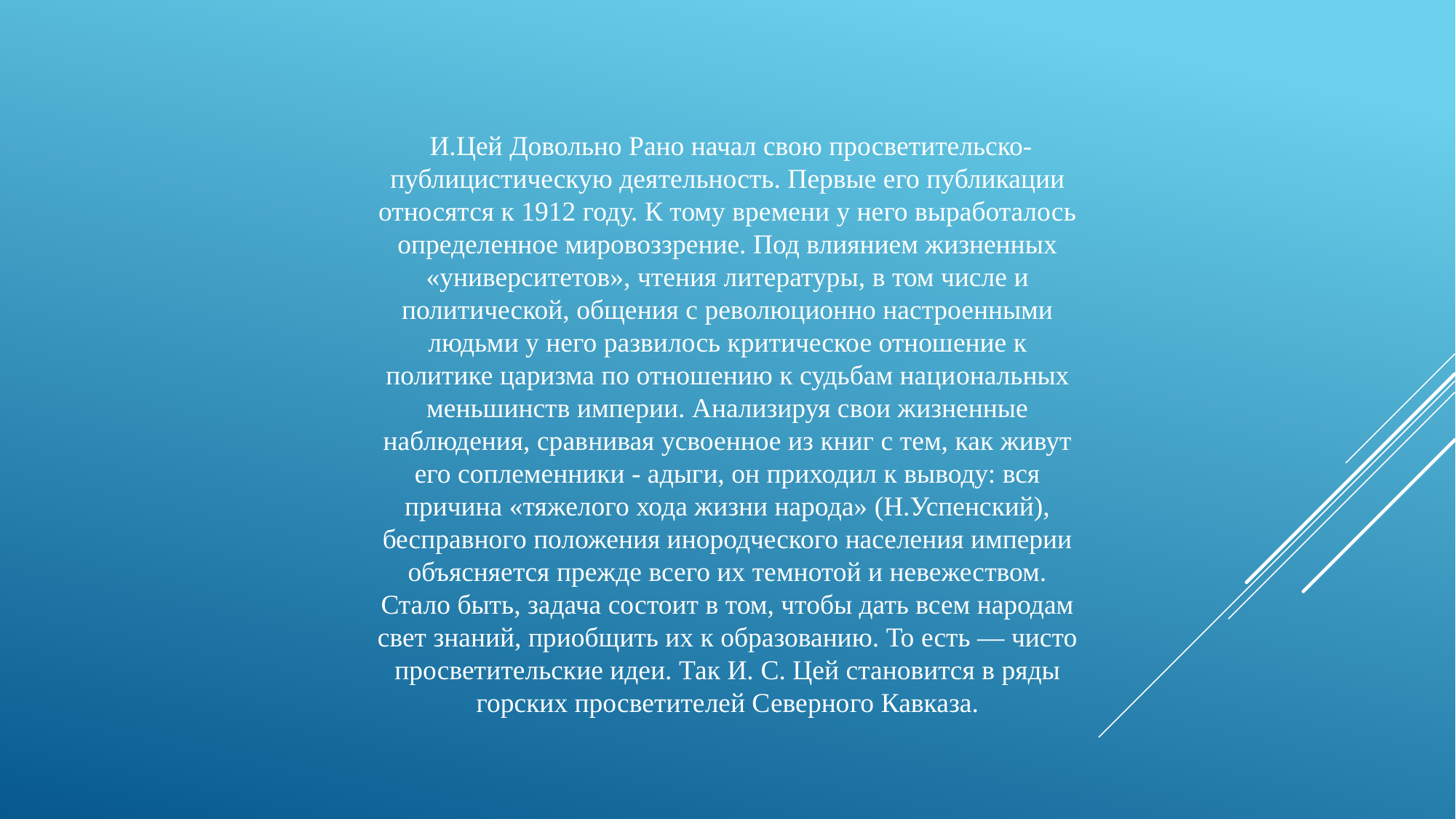

И.Цей Довольно Рано начал свою просветительско-публицистическую дея­тельность. Первые его публикации относятся к 1912 году. К тому времени у него выработалось определенное мировоззрение. Под влиянием жизненных «университетов», чтения литературы, в том числе и политической, общения с революционно настроенными людьми у него разви­лось критическое отношение к политике царизма по отношению к судьбам наци­ональных меньшинств империи. Анализируя свои жизненные наблюдения, срав­нивая усвоенное из книг с тем, как живут его соплеменники - адыги, он приходил к выводу: вся причина «тяжелого хода жизни народа» (Н.Успенский), бесправно­го положения инородческого населения империи объясняется прежде всего их темнотой и невежеством. Стало быть, задача состоит в том, чтобы дать всем народам свет знаний, приобщить их к образованию. То есть — чисто просвети­тельские идеи. Так И. С. Цей становится в ряды горских просветителей Северно­го Кавказа.